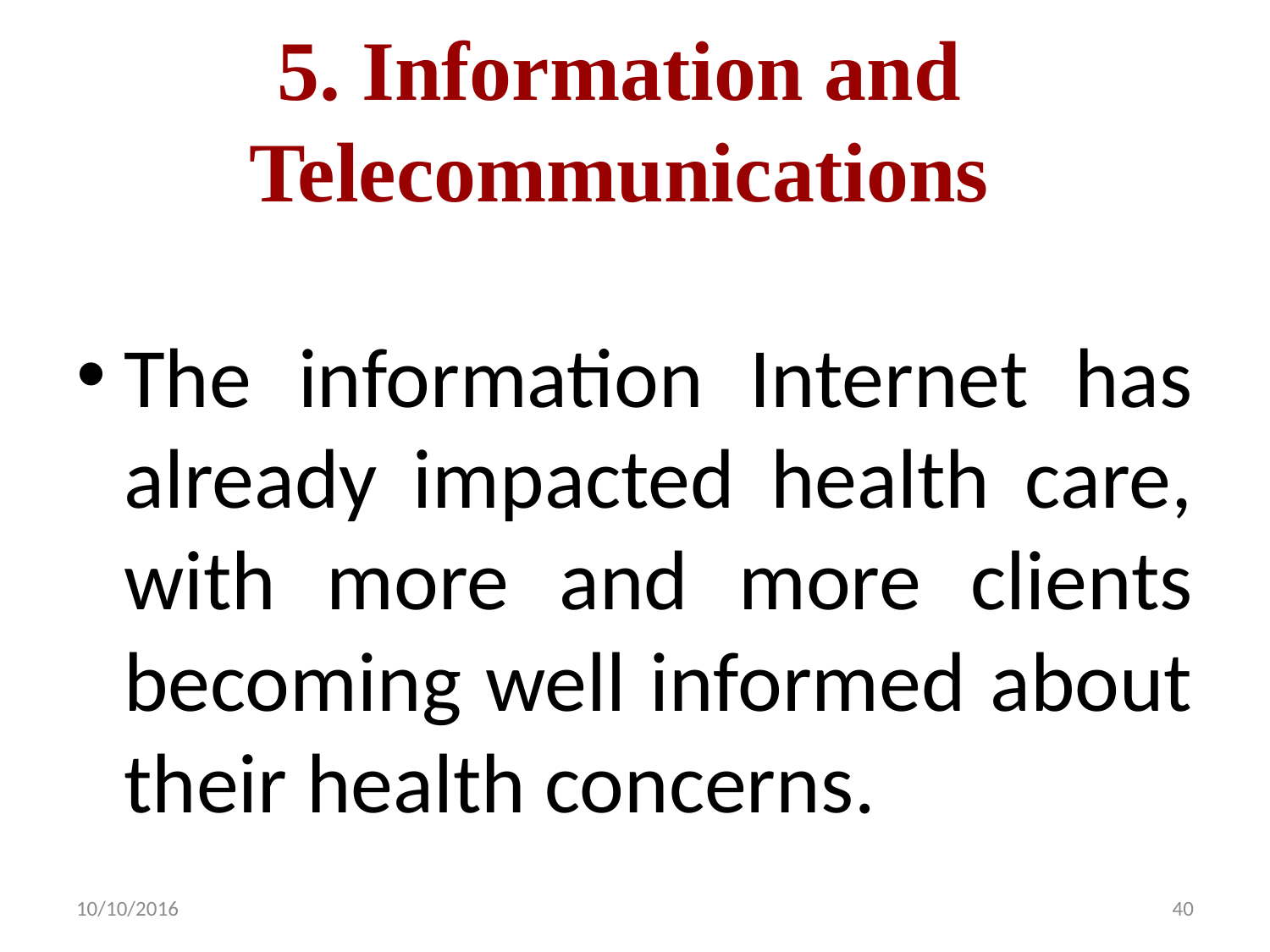

# 5. Information and Telecommunications
The information Internet has already impacted health care, with more and more clients becoming well informed about their health concerns.
10/10/2016
40